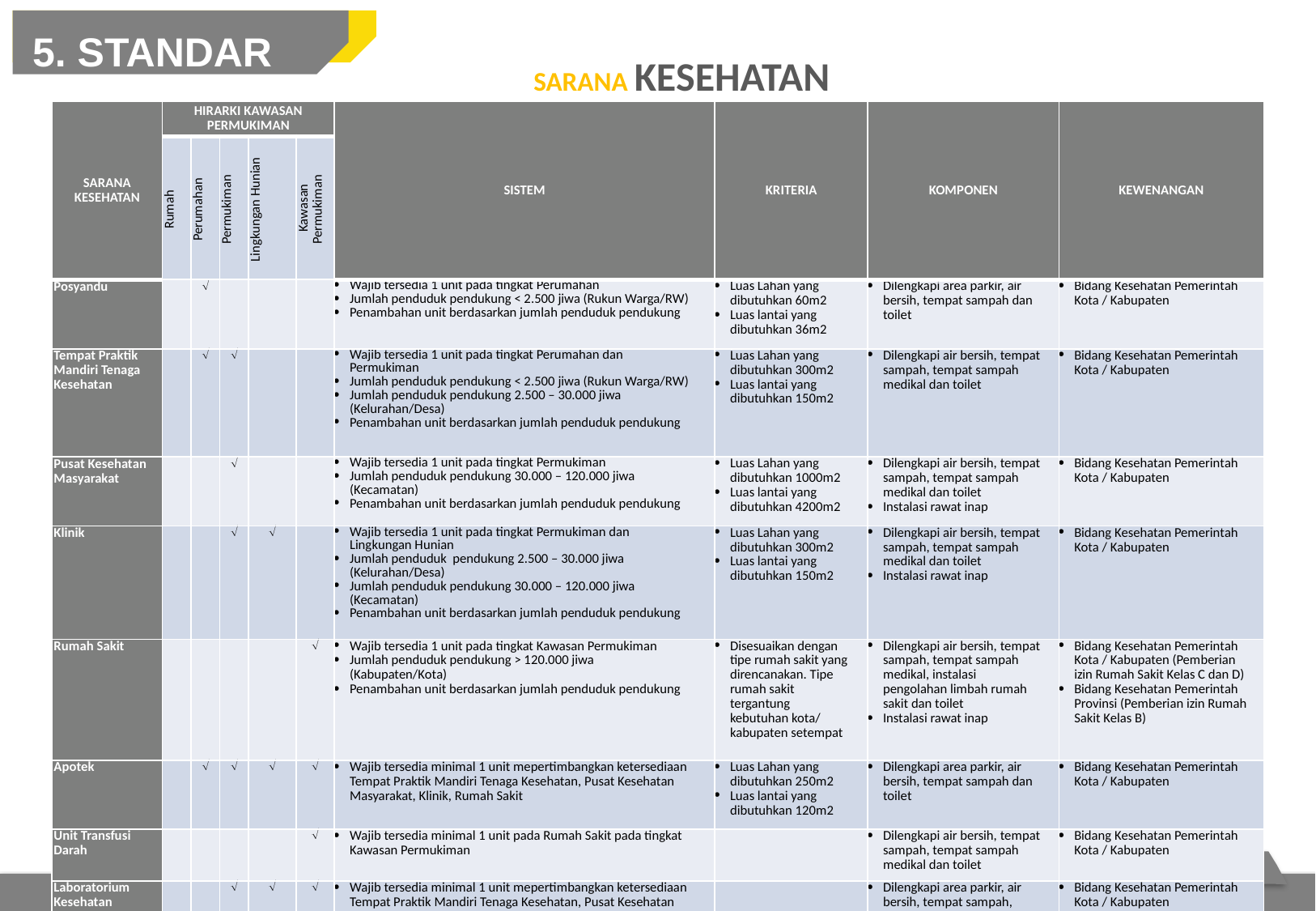

5. STANDAR TEKNIS
SARANA KESEHATAN
| SARANA KESEHATAN | HIRARKI KAWASAN PERMUKIMAN |  |  |  |  | SISTEM | KRITERIA | KOMPONEN | KEWENANGAN |
| --- | --- | --- | --- | --- | --- | --- | --- | --- | --- |
|  | Rumah | Perumahan | Permukiman | Lingkungan Hunian | Kawasan Permukiman |  |  |  |  |
| Posyandu |  | √ |  |  |  | Wajib tersedia 1 unit pada tingkat Perumahan Jumlah penduduk pendukung < 2.500 jiwa (Rukun Warga/RW) Penambahan unit berdasarkan jumlah penduduk pendukung | Luas Lahan yang dibutuhkan 60m2 Luas lantai yang dibutuhkan 36m2 | Dilengkapi area parkir, air bersih, tempat sampah dan toilet | Bidang Kesehatan Pemerintah Kota / Kabupaten |
| Tempat Praktik Mandiri Tenaga Kesehatan |  | √ | √ |  |  | Wajib tersedia 1 unit pada tingkat Perumahan dan Permukiman Jumlah penduduk pendukung < 2.500 jiwa (Rukun Warga/RW) Jumlah penduduk pendukung 2.500 – 30.000 jiwa (Kelurahan/Desa) Penambahan unit berdasarkan jumlah penduduk pendukung | Luas Lahan yang dibutuhkan 300m2 Luas lantai yang dibutuhkan 150m2 | Dilengkapi air bersih, tempat sampah, tempat sampah medikal dan toilet | Bidang Kesehatan Pemerintah Kota / Kabupaten |
| Pusat Kesehatan Masyarakat |  |  | √ |  |  | Wajib tersedia 1 unit pada tingkat Permukiman Jumlah penduduk pendukung 30.000 – 120.000 jiwa (Kecamatan) Penambahan unit berdasarkan jumlah penduduk pendukung | Luas Lahan yang dibutuhkan 1000m2 Luas lantai yang dibutuhkan 4200m2 | Dilengkapi air bersih, tempat sampah, tempat sampah medikal dan toilet Instalasi rawat inap | Bidang Kesehatan Pemerintah Kota / Kabupaten |
| Klinik |  |  | √ | √ |  | Wajib tersedia 1 unit pada tingkat Permukiman dan Lingkungan Hunian Jumlah penduduk pendukung 2.500 – 30.000 jiwa (Kelurahan/Desa) Jumlah penduduk pendukung 30.000 – 120.000 jiwa (Kecamatan) Penambahan unit berdasarkan jumlah penduduk pendukung | Luas Lahan yang dibutuhkan 300m2 Luas lantai yang dibutuhkan 150m2 | Dilengkapi air bersih, tempat sampah, tempat sampah medikal dan toilet Instalasi rawat inap | Bidang Kesehatan Pemerintah Kota / Kabupaten |
| Rumah Sakit |  |  |  |  | √ | Wajib tersedia 1 unit pada tingkat Kawasan Permukiman Jumlah penduduk pendukung > 120.000 jiwa (Kabupaten/Kota) Penambahan unit berdasarkan jumlah penduduk pendukung | Disesuaikan dengan tipe rumah sakit yang direncanakan. Tipe rumah sakit tergantung kebutuhan kota/ kabupaten setempat | Dilengkapi air bersih, tempat sampah, tempat sampah medikal, instalasi pengolahan limbah rumah sakit dan toilet Instalasi rawat inap | Bidang Kesehatan Pemerintah Kota / Kabupaten (Pemberian izin Rumah Sakit Kelas C dan D) Bidang Kesehatan Pemerintah Provinsi (Pemberian izin Rumah Sakit Kelas B) |
| Apotek |  | √ | √ | √ | √ | Wajib tersedia minimal 1 unit mepertimbangkan ketersediaan Tempat Praktik Mandiri Tenaga Kesehatan, Pusat Kesehatan Masyarakat, Klinik, Rumah Sakit | Luas Lahan yang dibutuhkan 250m2 Luas lantai yang dibutuhkan 120m2 | Dilengkapi area parkir, air bersih, tempat sampah dan toilet | Bidang Kesehatan Pemerintah Kota / Kabupaten |
| Unit Transfusi Darah |  |  |  |  | √ | Wajib tersedia minimal 1 unit pada Rumah Sakit pada tingkat Kawasan Permukiman |  | Dilengkapi air bersih, tempat sampah, tempat sampah medikal dan toilet | Bidang Kesehatan Pemerintah Kota / Kabupaten |
| Laboratorium Kesehatan |  |  | √ | √ | √ | Wajib tersedia minimal 1 unit mepertimbangkan ketersediaan Tempat Praktik Mandiri Tenaga Kesehatan, Pusat Kesehatan Masyarakat, Klinik, Rumah Sakit |  | Dilengkapi area parkir, air bersih, tempat sampah, tempat sampah medikal dan toilet | Bidang Kesehatan Pemerintah Kota / Kabupaten |

2
1

Sumber: SNI 03-1733-2004 tentang Tata cara perencanaan lingkungan perumahan di perkotaan